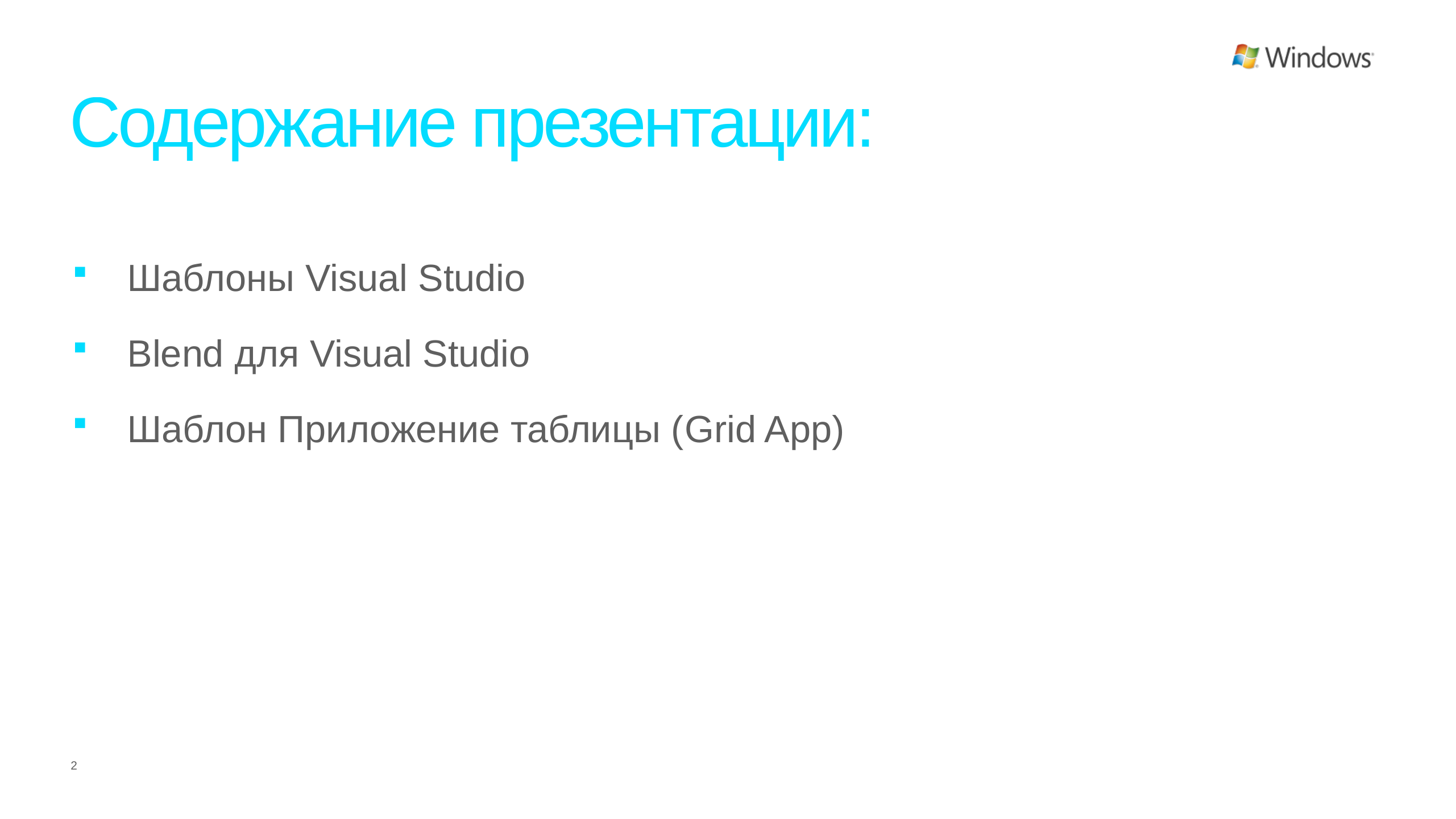

# Содержание презентации:
Шаблоны Visual Studio
Blend для Visual Studio
Шаблон Приложение таблицы (Grid App)